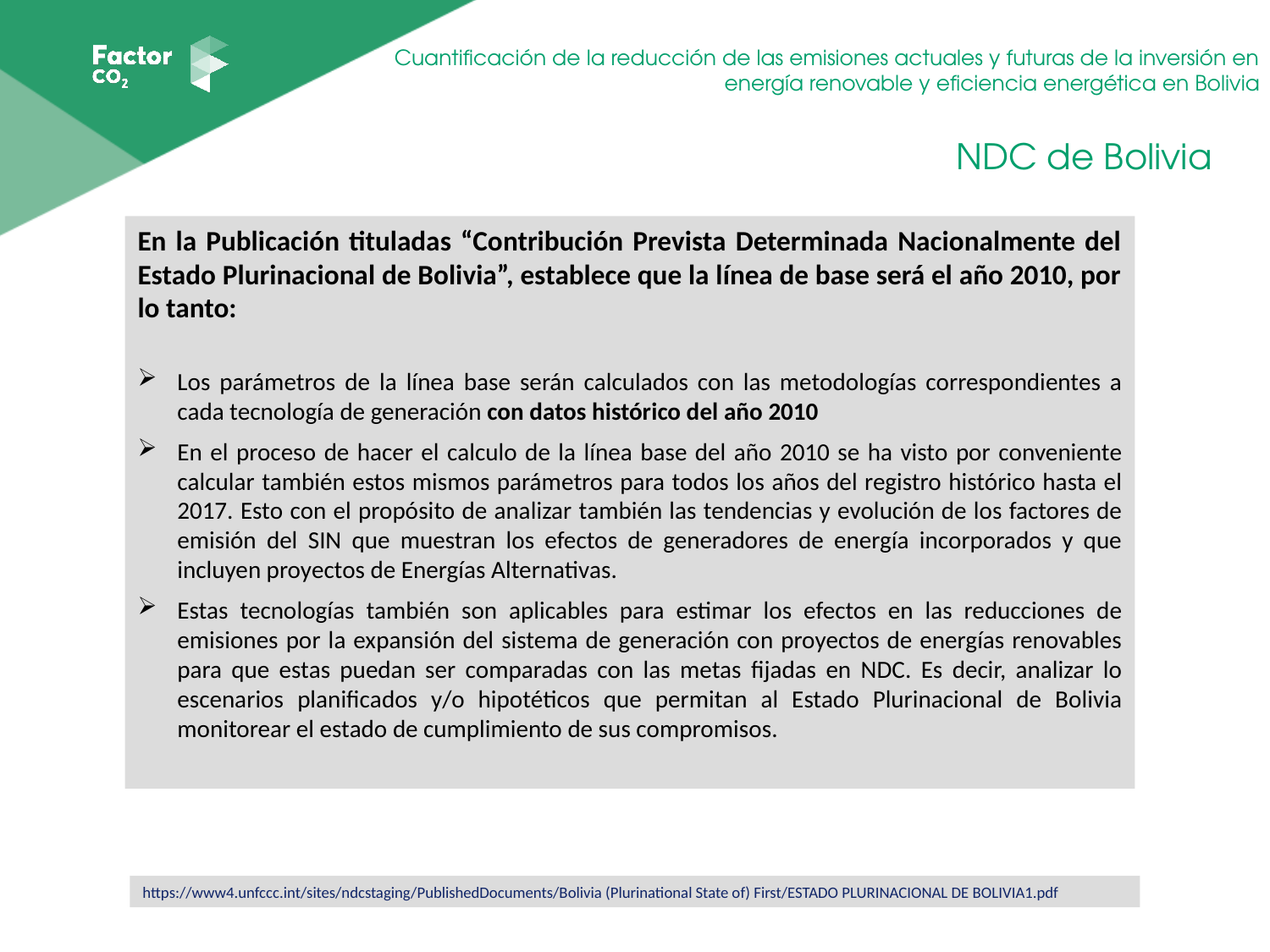

NDC de Bolivia
En la Publicación tituladas “Contribución Prevista Determinada Nacionalmente del Estado Plurinacional de Bolivia”, establece que la línea de base será el año 2010, por lo tanto:

Los parámetros de la línea base serán calculados con las metodologías correspondientes a cada tecnología de generación con datos histórico del año 2010
En el proceso de hacer el calculo de la línea base del año 2010 se ha visto por conveniente calcular también estos mismos parámetros para todos los años del registro histórico hasta el 2017. Esto con el propósito de analizar también las tendencias y evolución de los factores de emisión del SIN que muestran los efectos de generadores de energía incorporados y que incluyen proyectos de Energías Alternativas.
Estas tecnologías también son aplicables para estimar los efectos en las reducciones de emisiones por la expansión del sistema de generación con proyectos de energías renovables para que estas puedan ser comparadas con las metas fijadas en NDC. Es decir, analizar lo escenarios planificados y/o hipotéticos que permitan al Estado Plurinacional de Bolivia monitorear el estado de cumplimiento de sus compromisos.

https://www4.unfccc.int/sites/ndcstaging/PublishedDocuments/Bolivia (Plurinational State of) First/ESTADO PLURINACIONAL DE BOLIVIA1.pdf